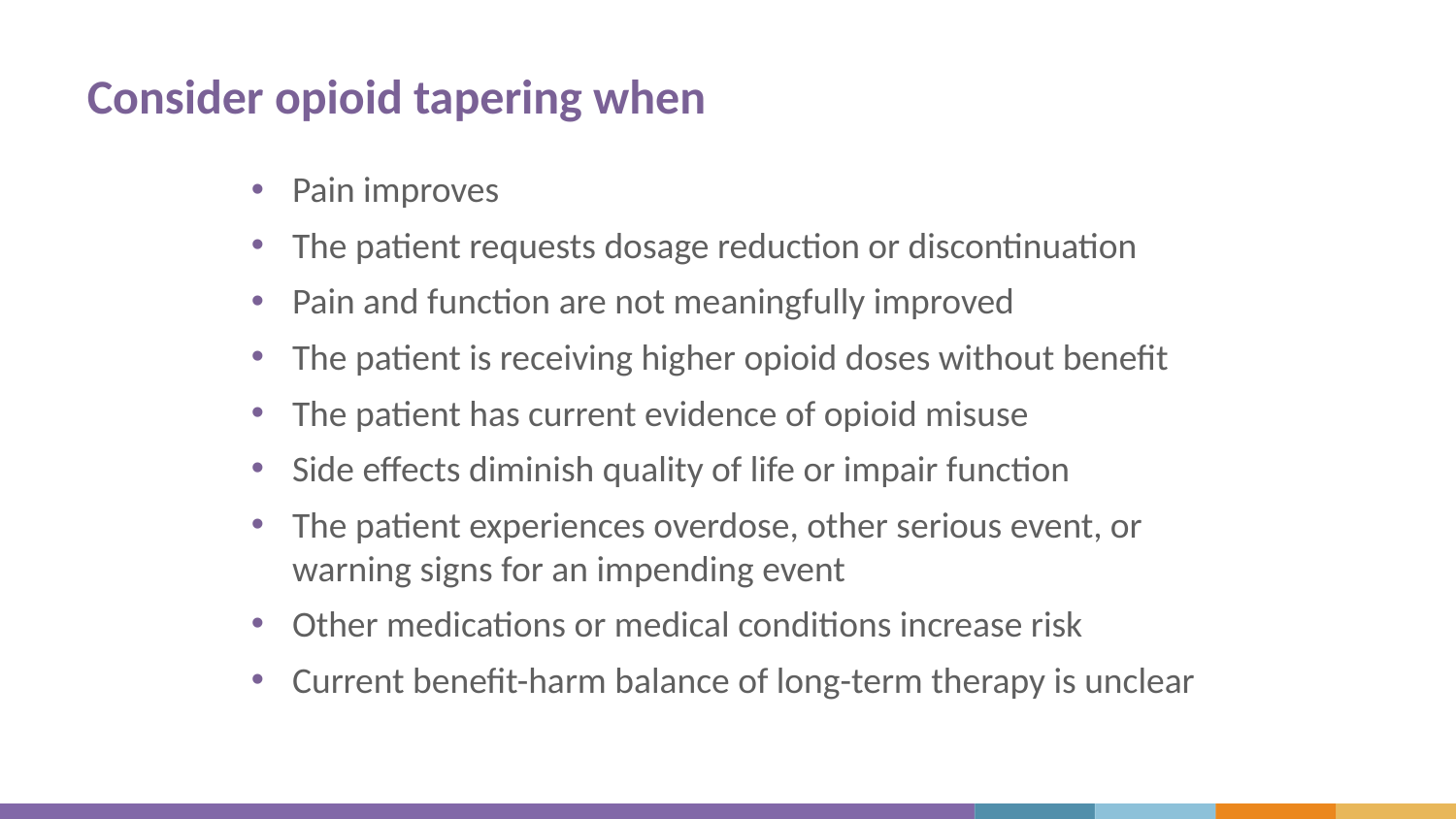

# Consider opioid tapering when
Pain improves
The patient requests dosage reduction or discontinuation
Pain and function are not meaningfully improved
The patient is receiving higher opioid doses without benefit
The patient has current evidence of opioid misuse
Side effects diminish quality of life or impair function
The patient experiences overdose, other serious event, or warning signs for an impending event
Other medications or medical conditions increase risk
Current benefit-harm balance of long-term therapy is unclear